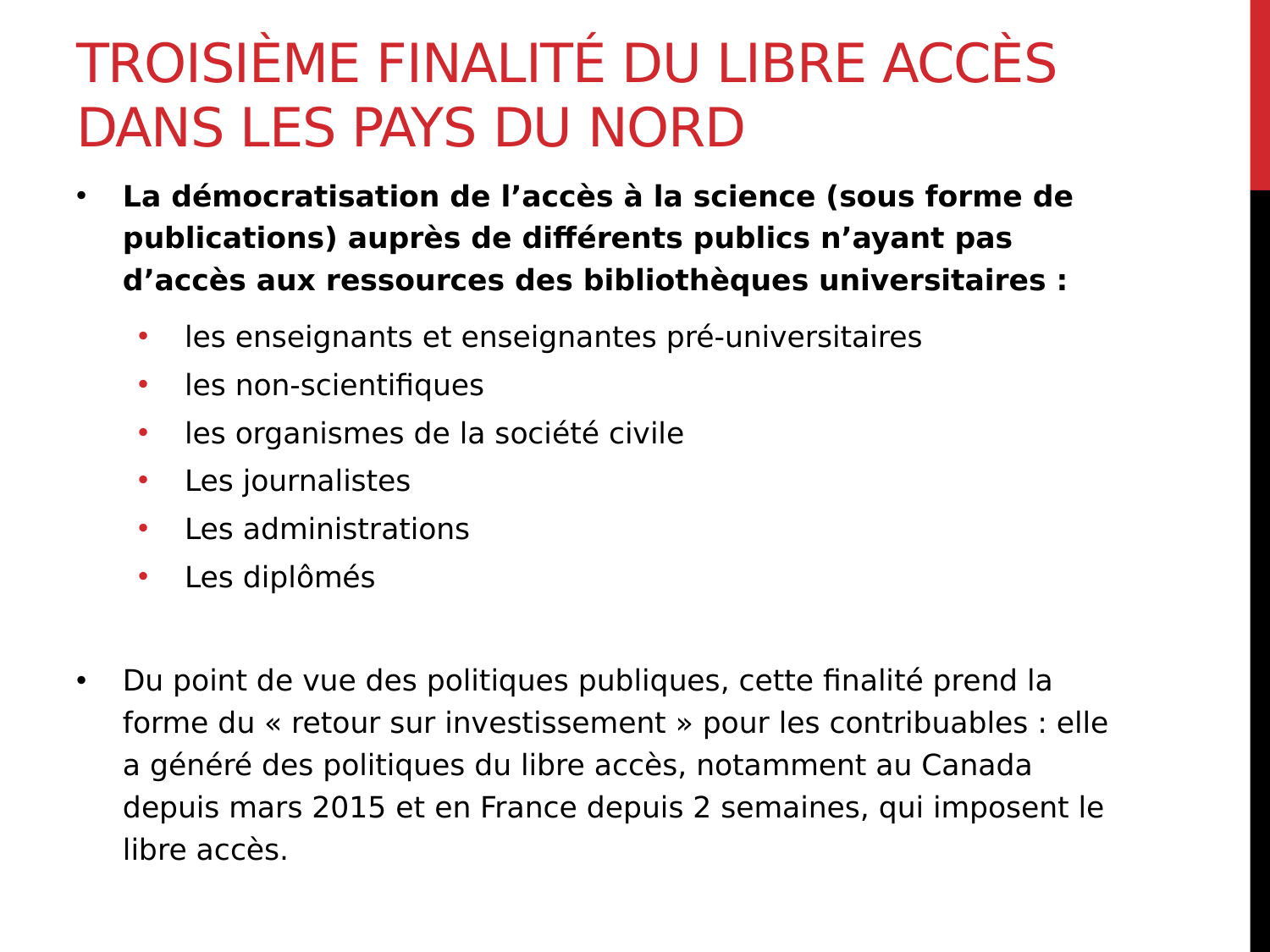

# Troisième finalité du libre accès dans les pays du Nord
La démocratisation de l’accès à la science (sous forme de publications) auprès de différents publics n’ayant pas d’accès aux ressources des bibliothèques universitaires :
les enseignants et enseignantes pré-universitaires
les non-scientifiques
les organismes de la société civile
Les journalistes
Les administrations
Les diplômés

Du point de vue des politiques publiques, cette finalité prend la forme du « retour sur investissement » pour les contribuables : elle a généré des politiques du libre accès, notamment au Canada depuis mars 2015 et en France depuis 2 semaines, qui imposent le libre accès.